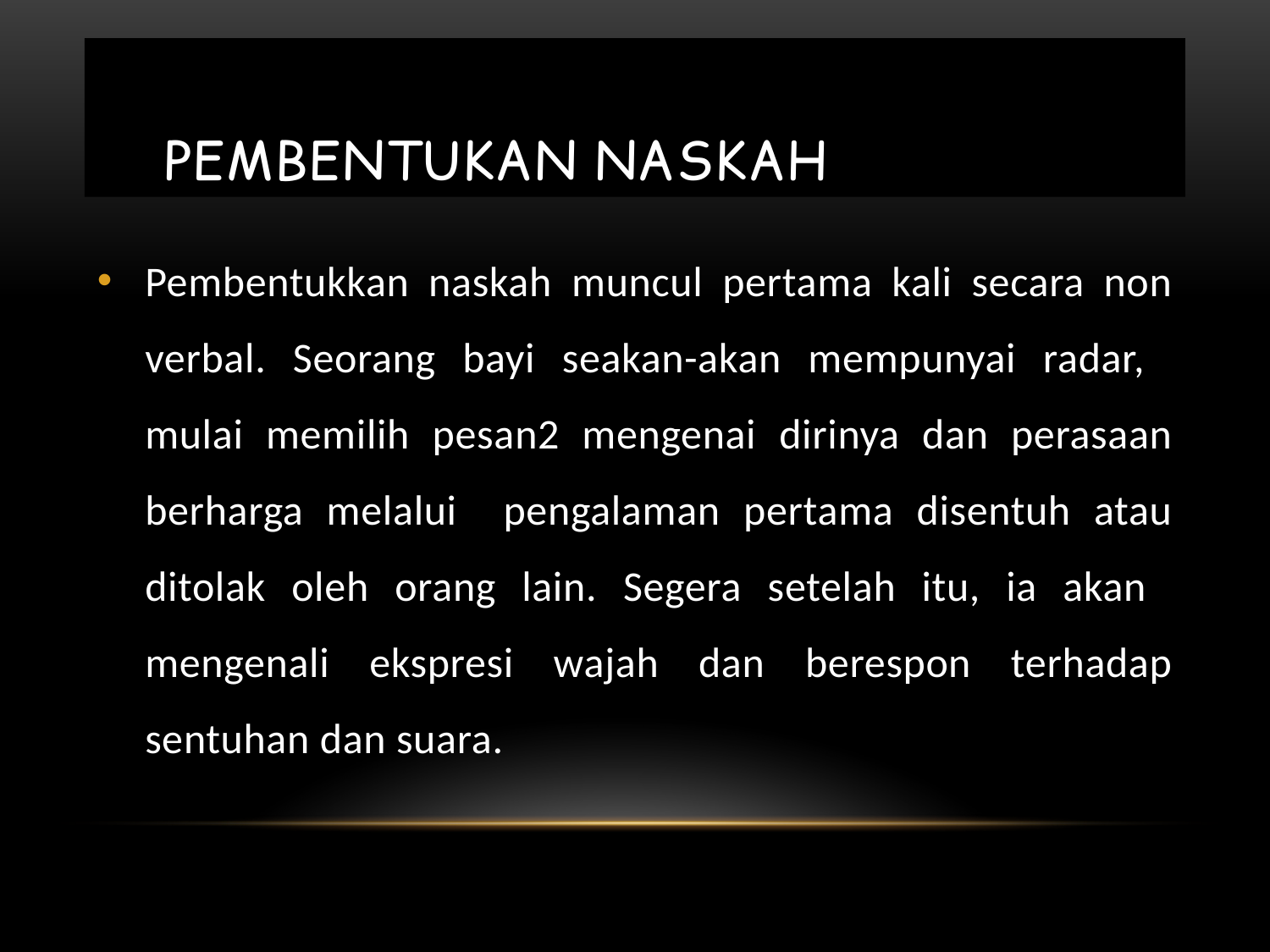

# Pembentukan naskah
Pembentukkan naskah muncul pertama kali secara non verbal. Seorang bayi seakan-akan mempunyai radar,  mulai memilih pesan2 mengenai dirinya dan perasaan berharga melalui  pengalaman pertama disentuh atau ditolak oleh orang lain. Segera setelah itu, ia akan  mengenali ekspresi wajah dan berespon terhadap sentuhan dan suara.